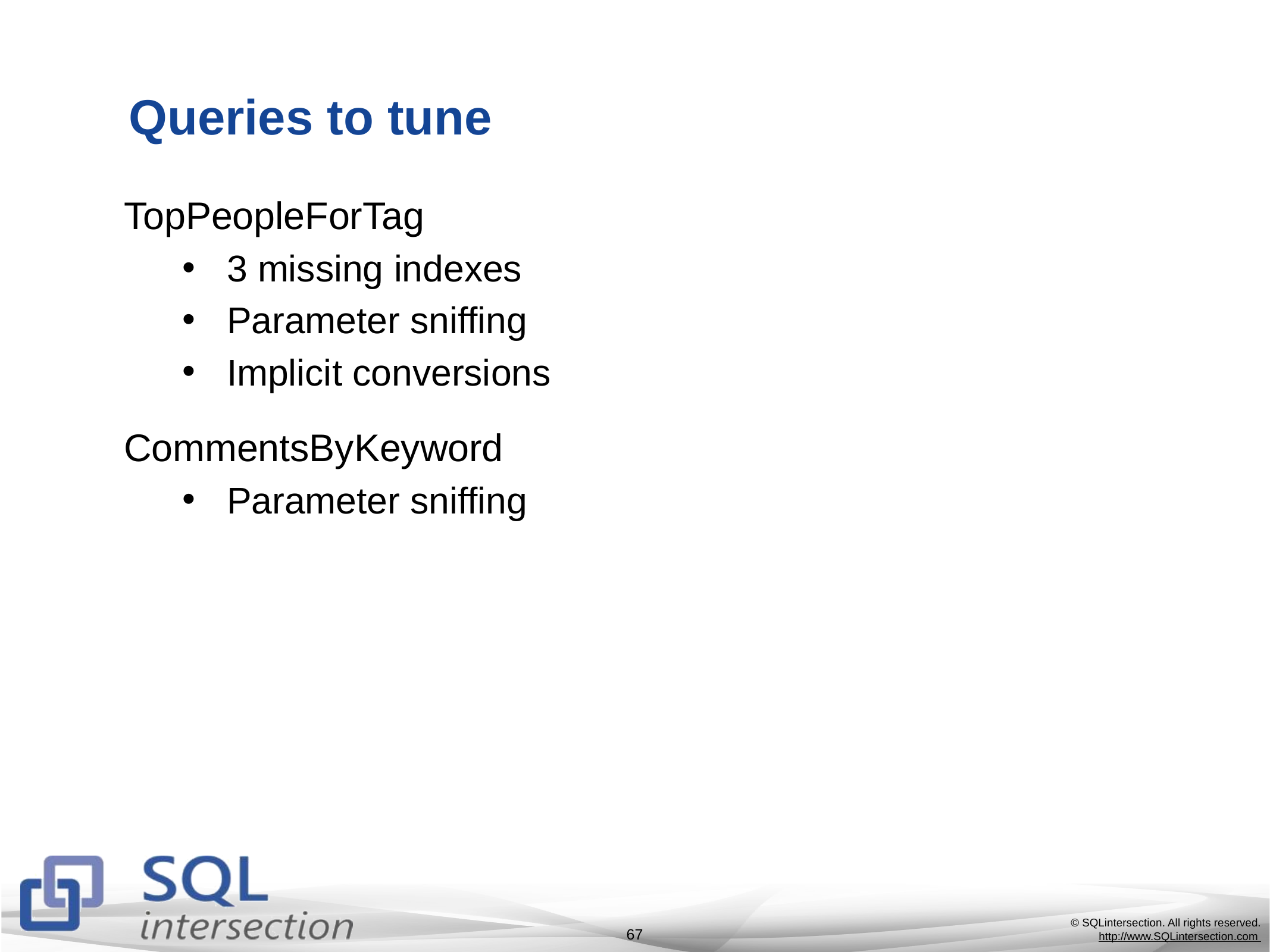

# Queries to tune
TopPeopleForTag
3 missing indexes
Parameter sniffing
Implicit conversions
CommentsByKeyword
Parameter sniffing